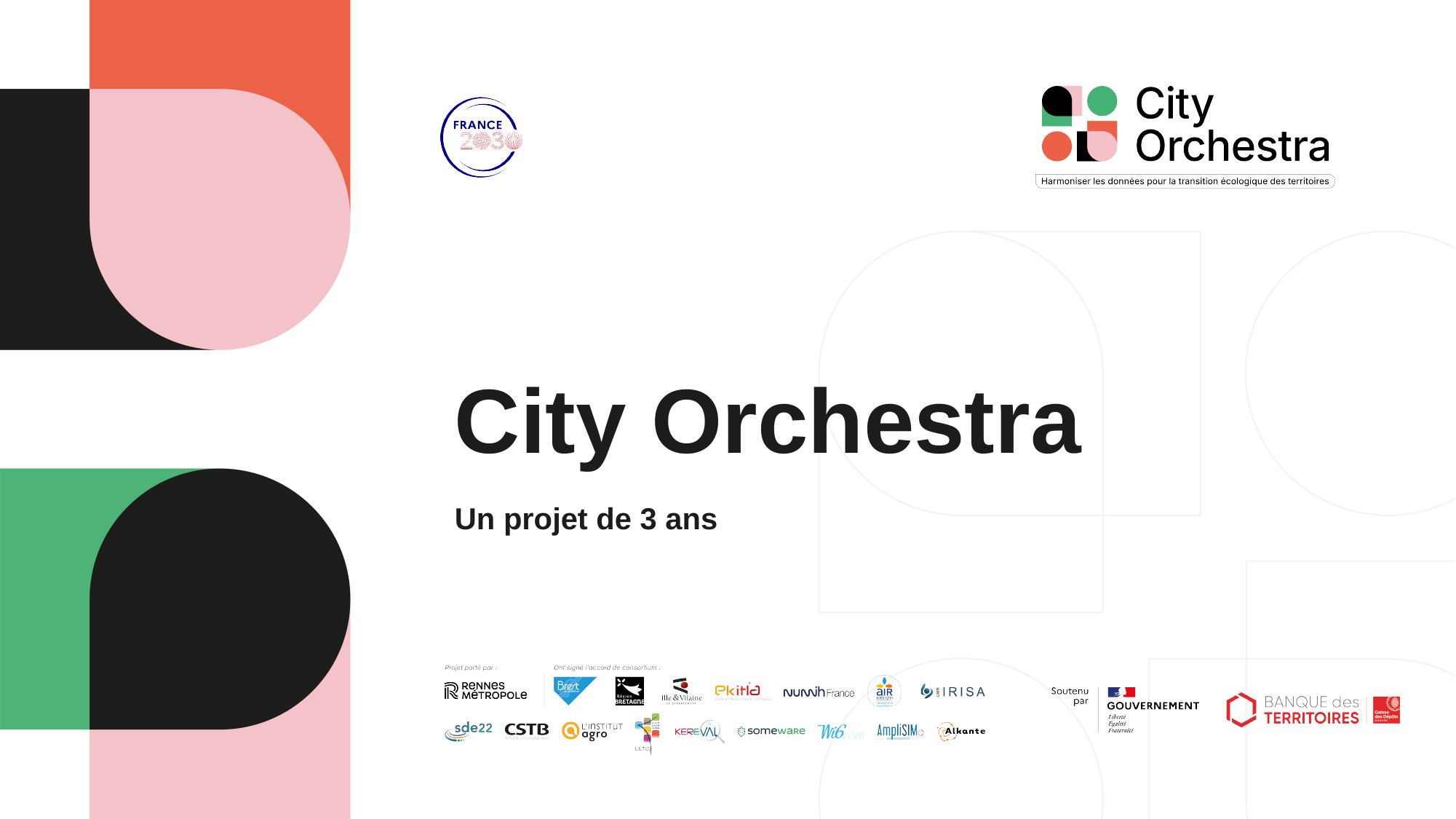

# City Orchestra
Un projet de 3 ans